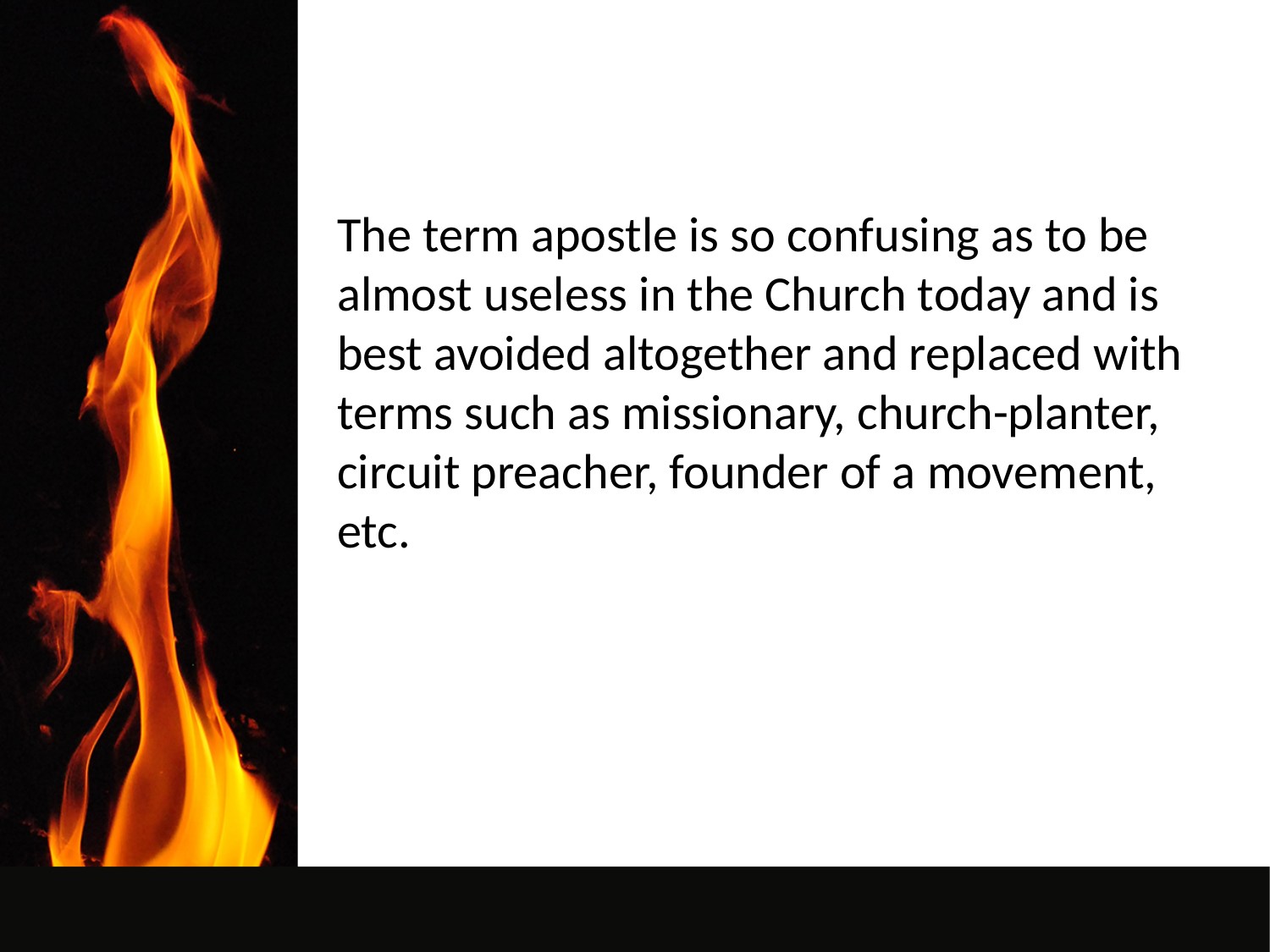

The term apostle is so confusing as to be almost useless in the Church today and is best avoided altogether and replaced with terms such as missionary, church-planter, circuit preacher, founder of a movement, etc.